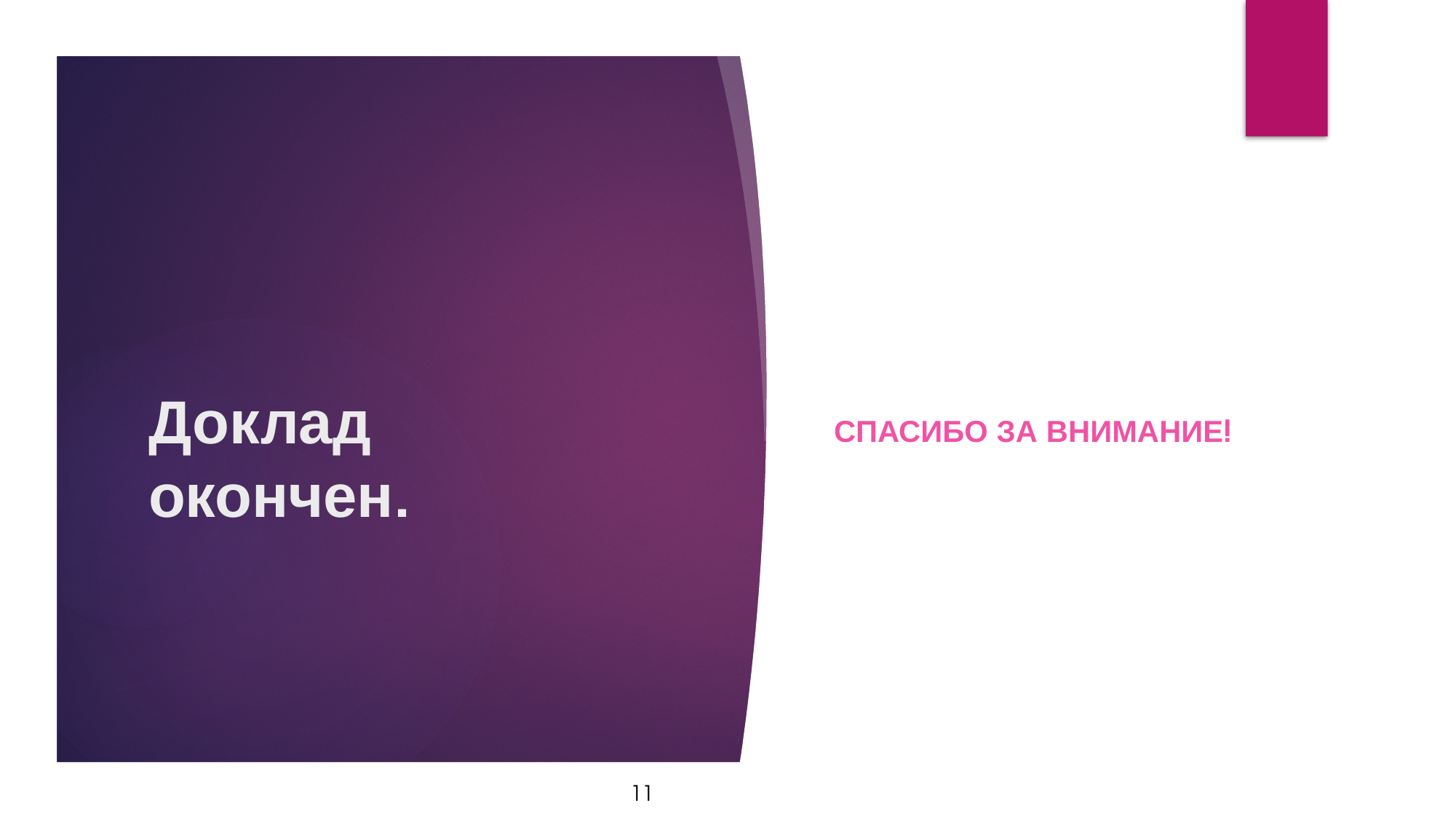

Спасибо за внимание!

# Доклад окончен.
11